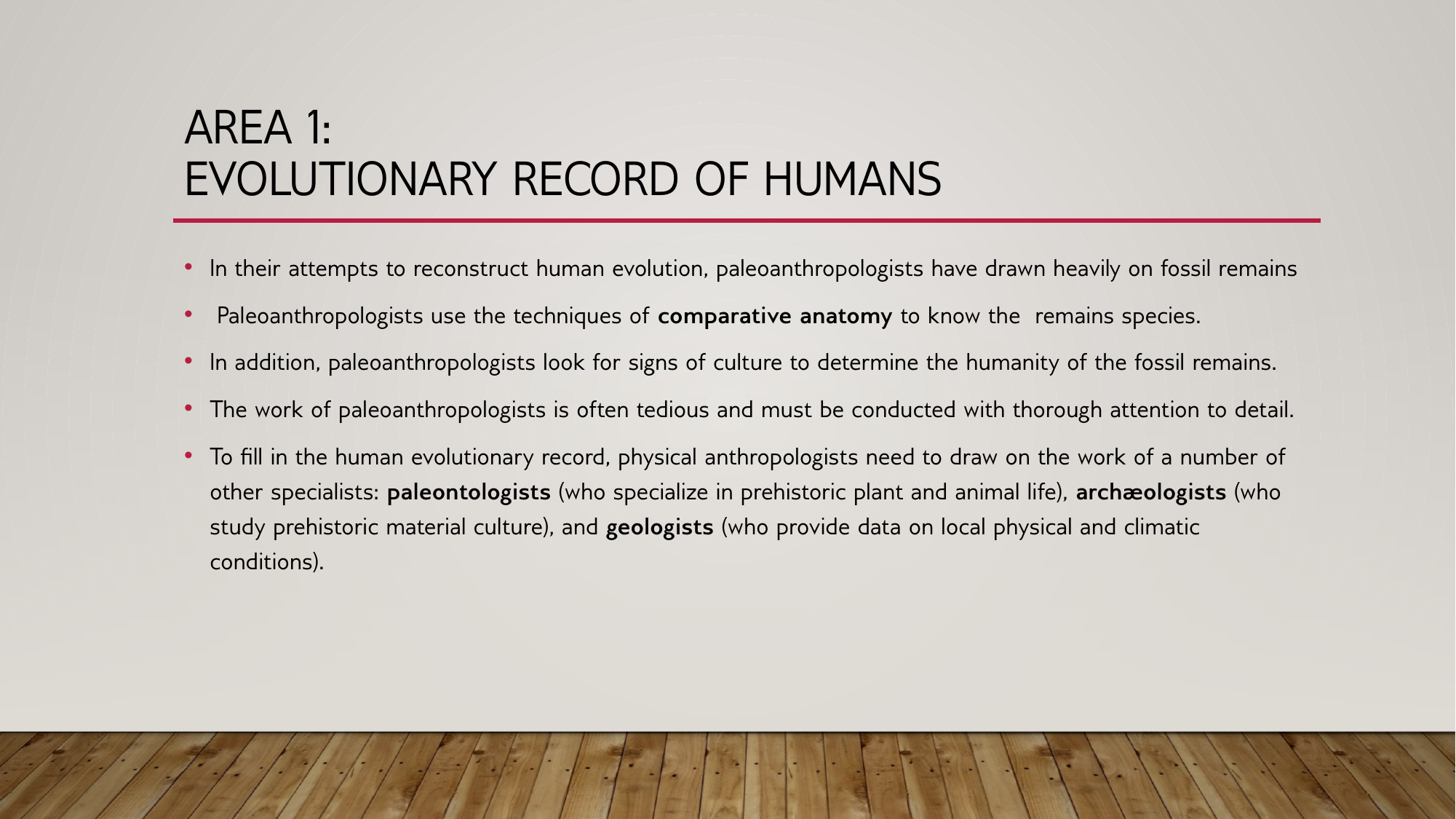

# Area 1: Evolutionary Record of Humans
In their attempts to reconstruct human evolution, paleoanthropologists have drawn heavily on fossil remains
 Paleoanthropologists use the techniques of comparative anatomy to know the  remains species.
In addition, paleoanthropologists look for signs of culture to determine the humanity of the fossil remains.
The work of paleoanthropologists is often tedious and must be conducted with thorough attention to detail.
To fill in the human evolutionary record, physical anthropologists need to draw on the work of a number of other specialists: paleontologists (who specialize in prehistoric plant and animal life), archaeologists (who study prehistoric material culture), and geologists (who provide data on local physical and climatic conditions).